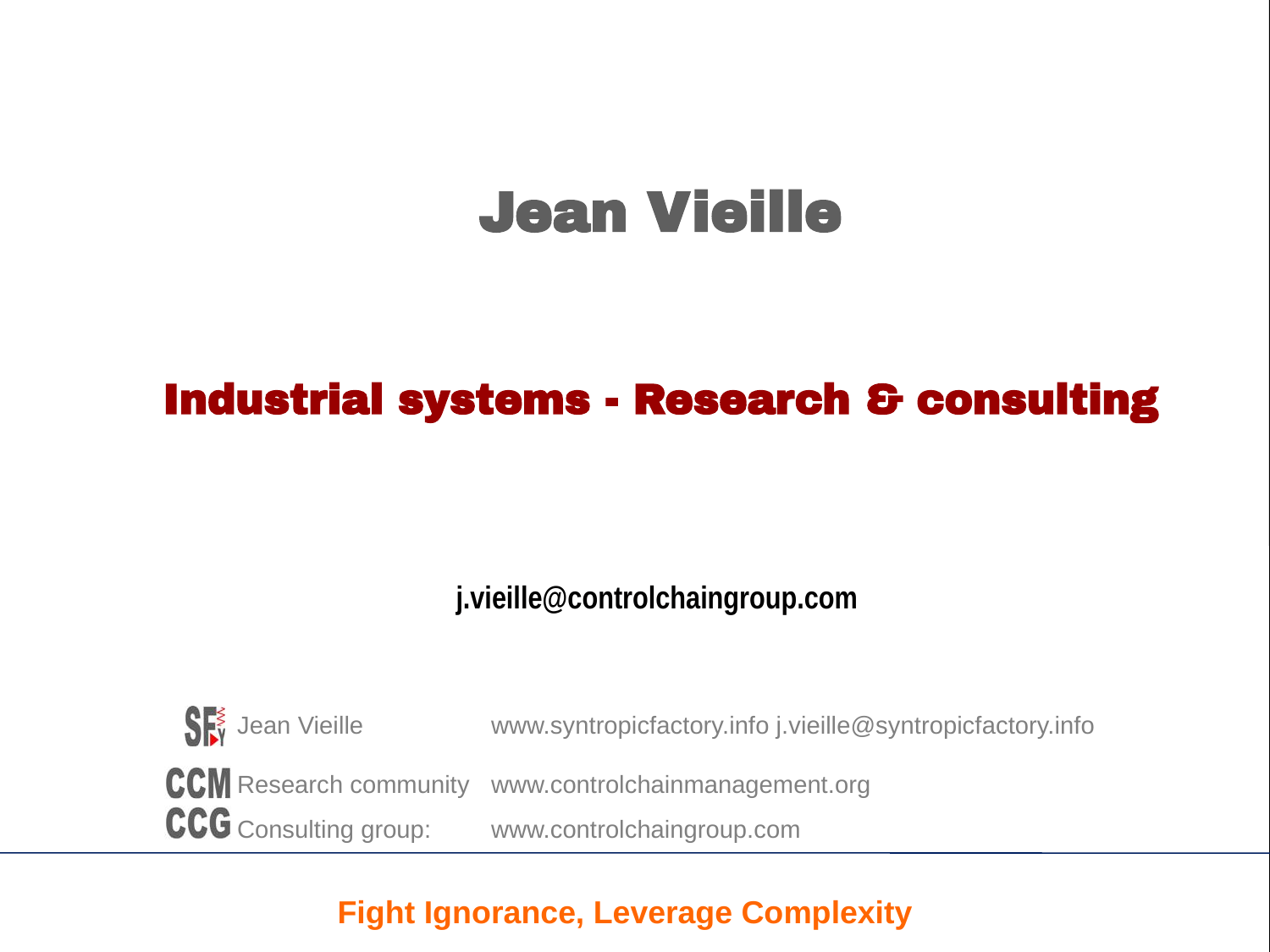

Jean Vieille
# Industrial systems - Research & consulting
j.vieille@controlchaingroup.com
Fight Ignorance, Leverage Complexity